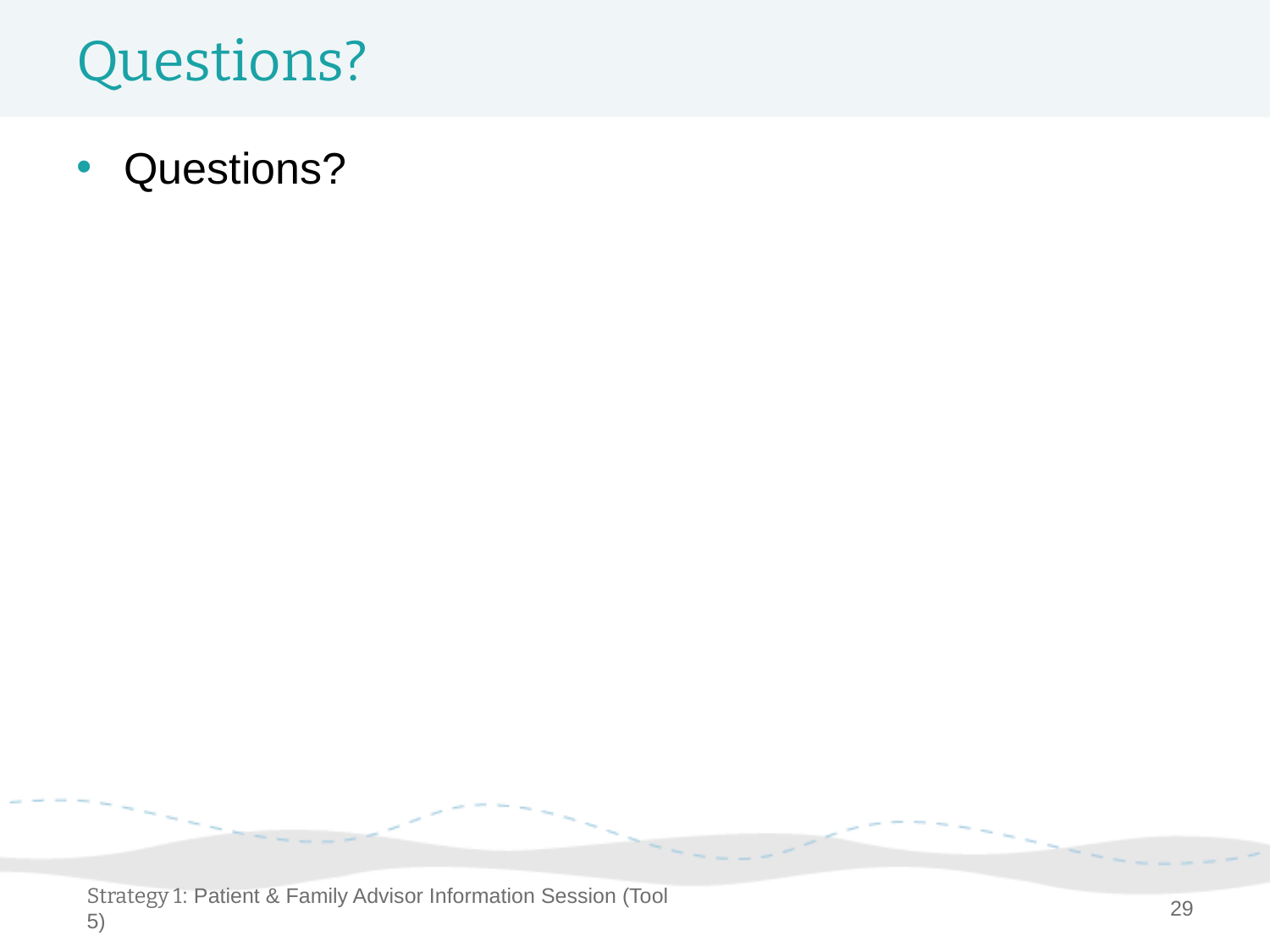

# Questions?
Questions?
Strategy 1: Patient & Family Advisor Information Session (Tool 5)
29